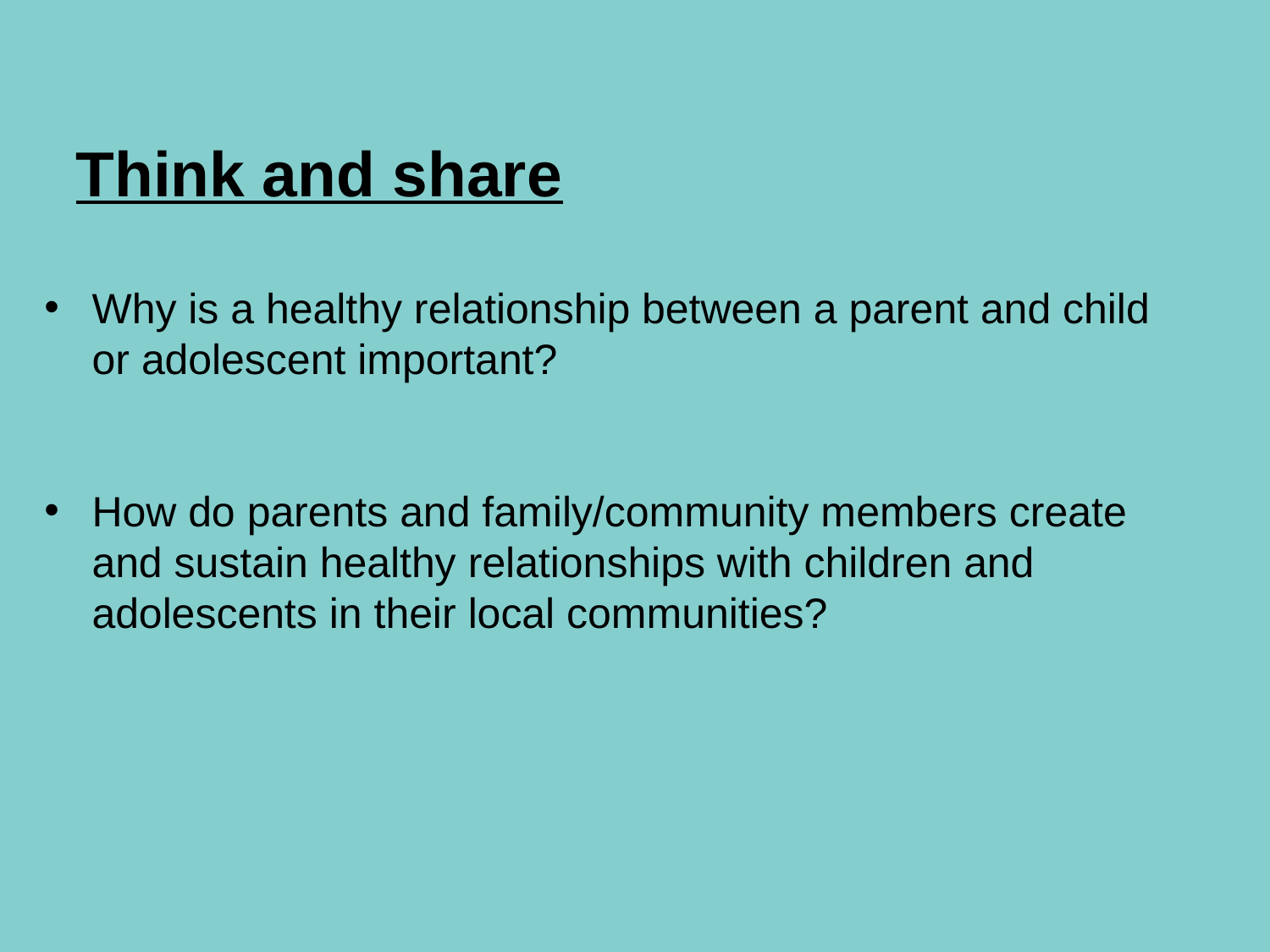

Think and share
Why is a healthy relationship between a parent and child or adolescent important?

How do parents and family/community members create and sustain healthy relationships with children and adolescents in their local communities?